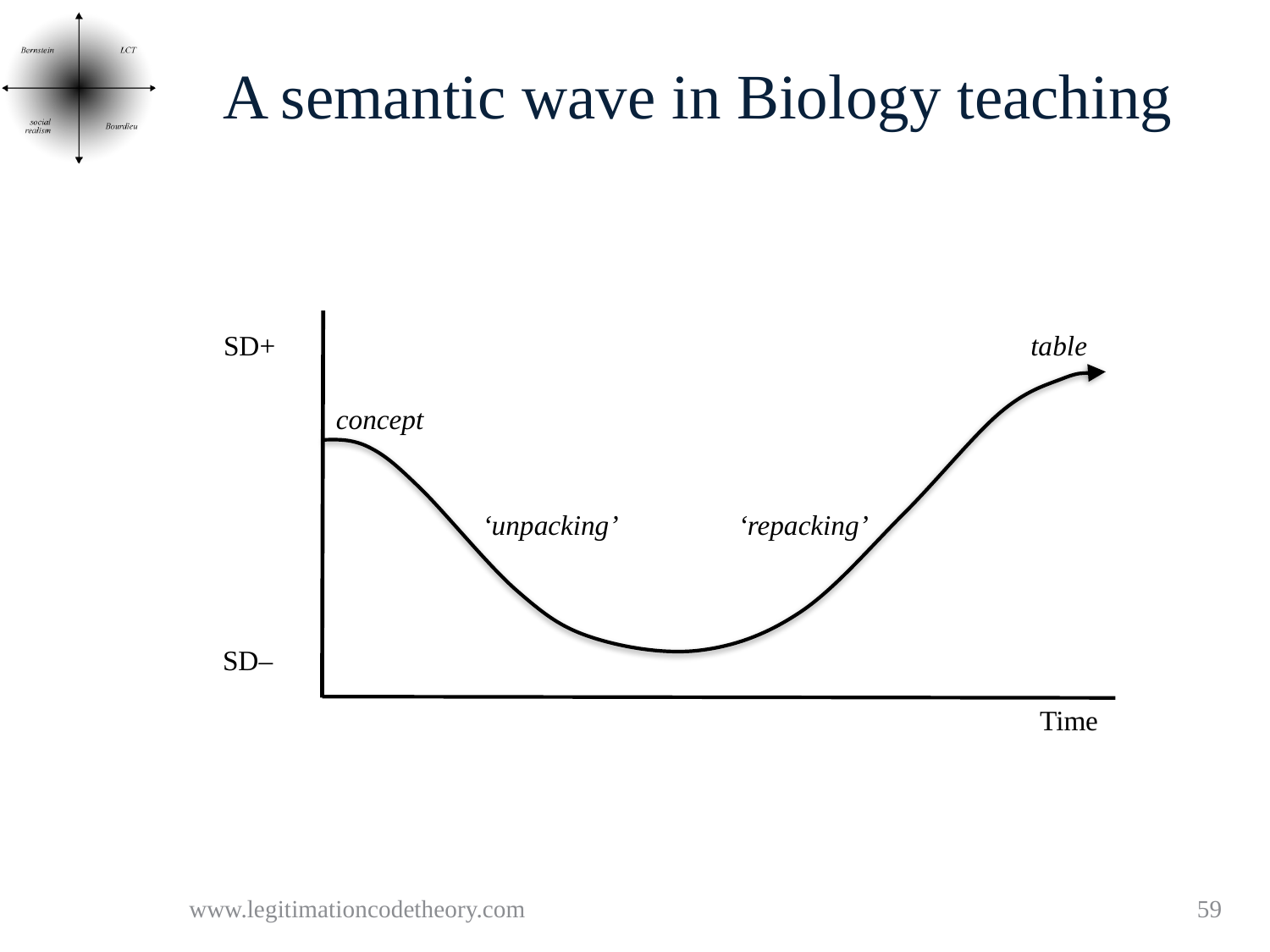

# A semantic wave in Biology teaching

SD+
table

concept
‘unpacking’
‘repacking’
SD–
Time
www.legitimationcodetheory.com
59